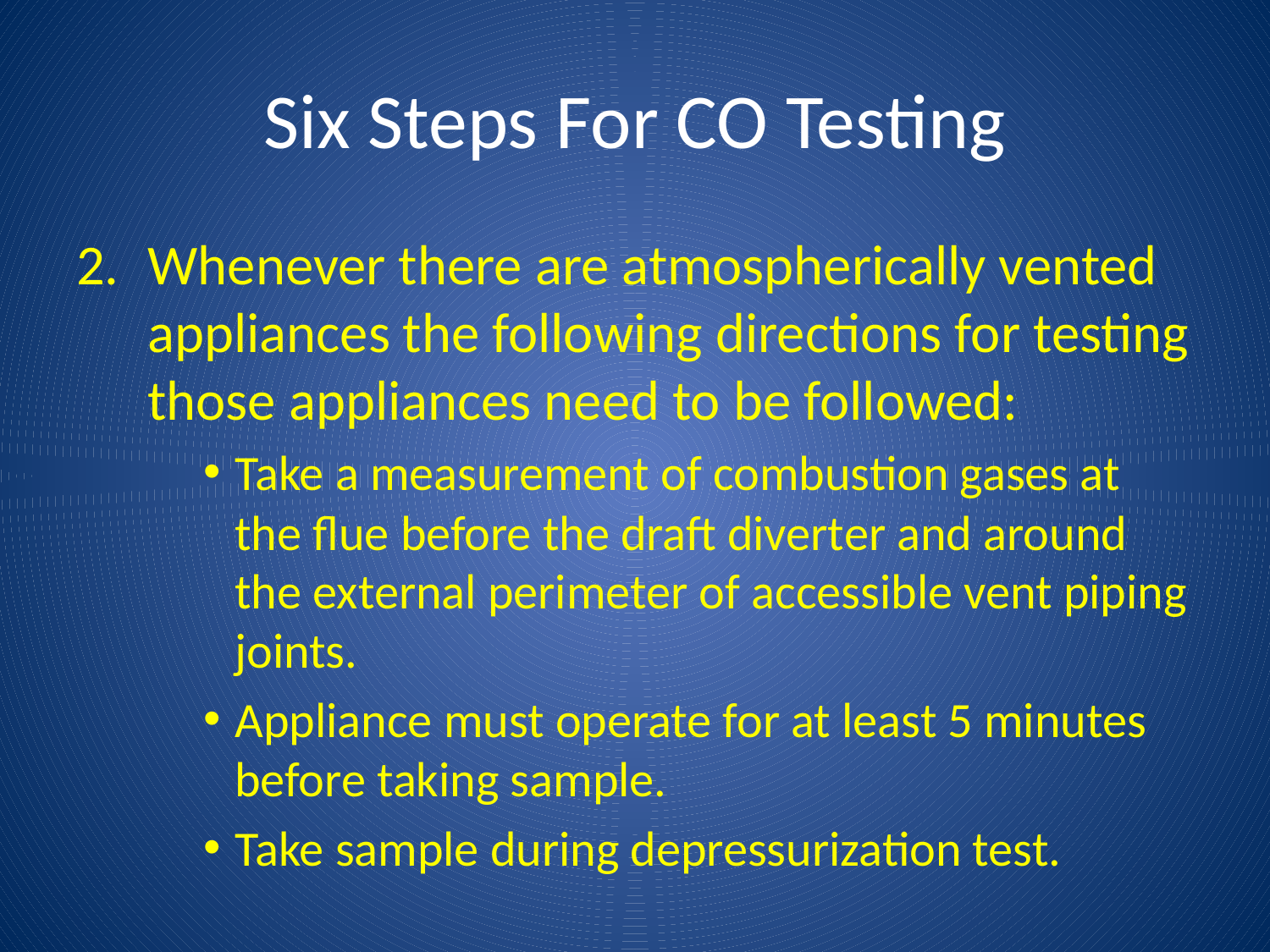

# Six Steps For CO Testing
Whenever there are atmospherically vented appliances the following directions for testing those appliances need to be followed:
Take a measurement of combustion gases at the flue before the draft diverter and around the external perimeter of accessible vent piping joints.
Appliance must operate for at least 5 minutes before taking sample.
Take sample during depressurization test.